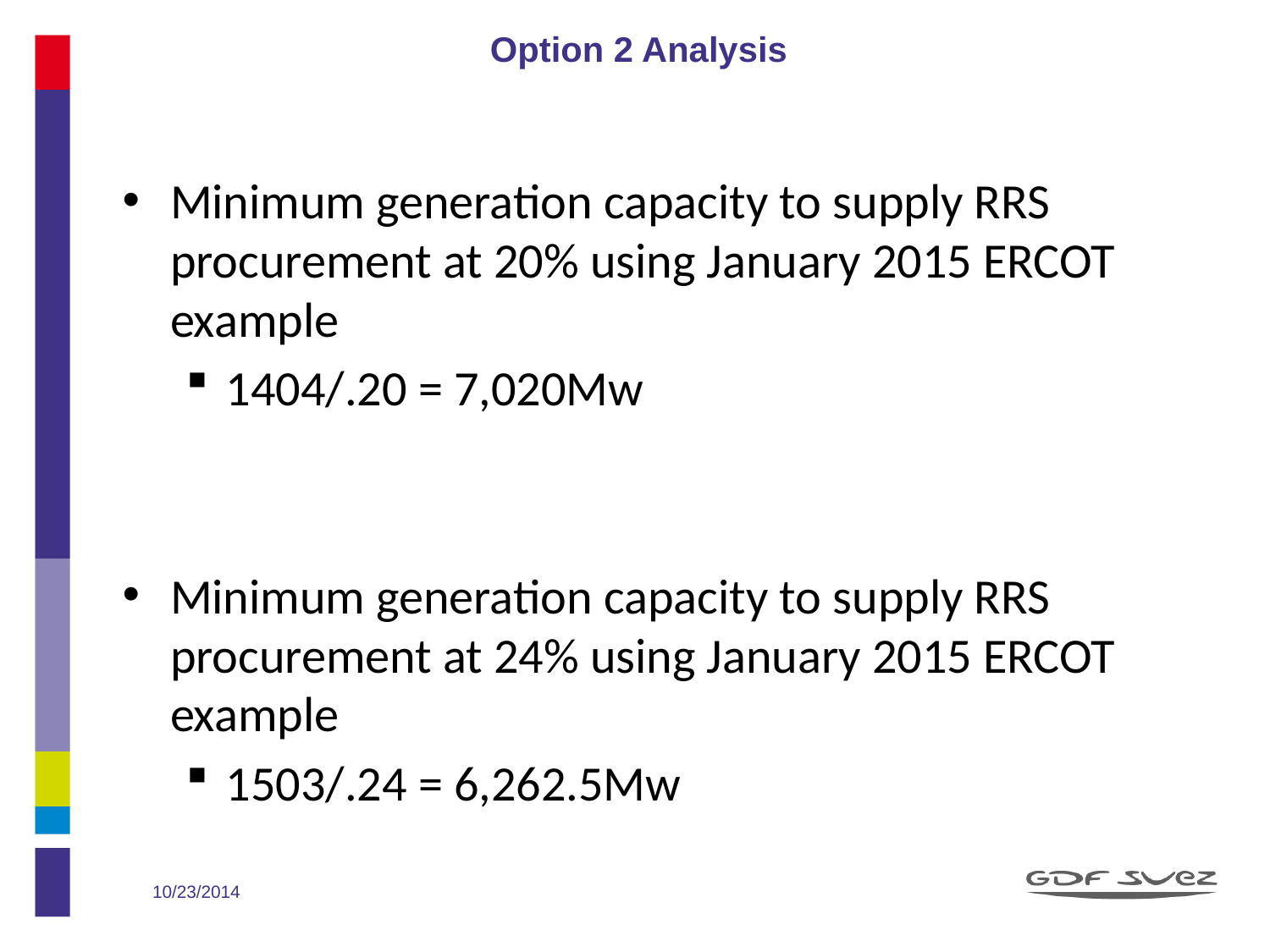

Footer and date can be personalized as follow:
Insert / Header and footer
Select the date and type the appropriate title
Click on Apply to all
# Option 2 Analysis
Minimum generation capacity to supply RRS procurement at 20% using January 2015 ERCOT example
1404/.20 = 7,020Mw

Minimum generation capacity to supply RRS procurement at 24% using January 2015 ERCOT example
1503/.24 = 6,262.5Mw
10/23/2014

3